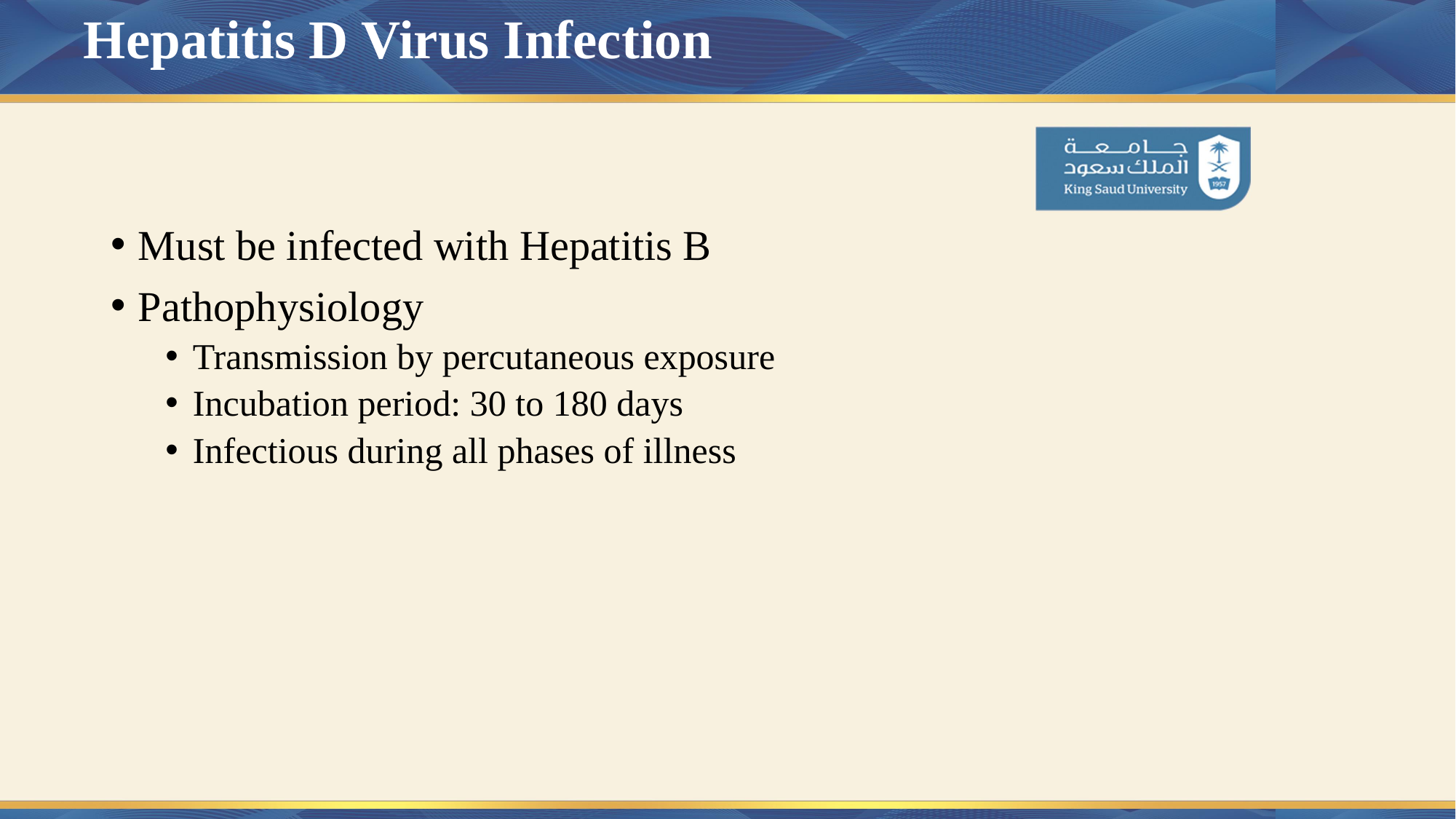

# Hepatitis D Virus Infection
Must be infected with Hepatitis B
Pathophysiology
Transmission by percutaneous exposure
Incubation period: 30 to 180 days
Infectious during all phases of illness